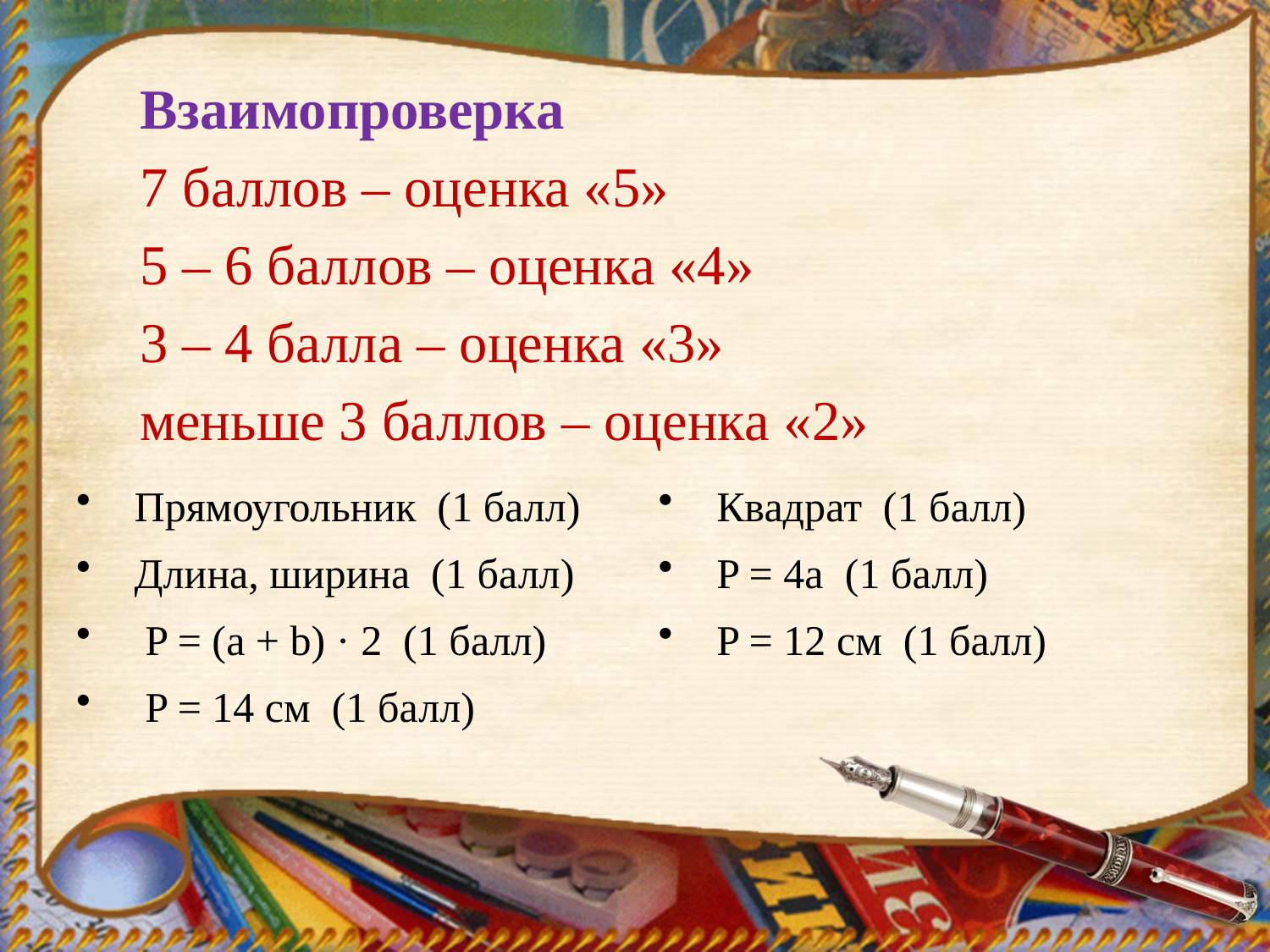

# Взаимопроверка 7 баллов – оценка «5» 5 – 6 баллов – оценка «4» 3 – 4 балла – оценка «3» меньше 3 баллов – оценка «2»

 Квадрат  (1 балл)
 P = 4a  (1 балл)
 P = 12 см  (1 балл)

 Прямоугольник  (1 балл)
 Длина, ширина  (1 балл)
  P = (a + b) · 2  (1 балл)
  P = 14 см  (1 балл)